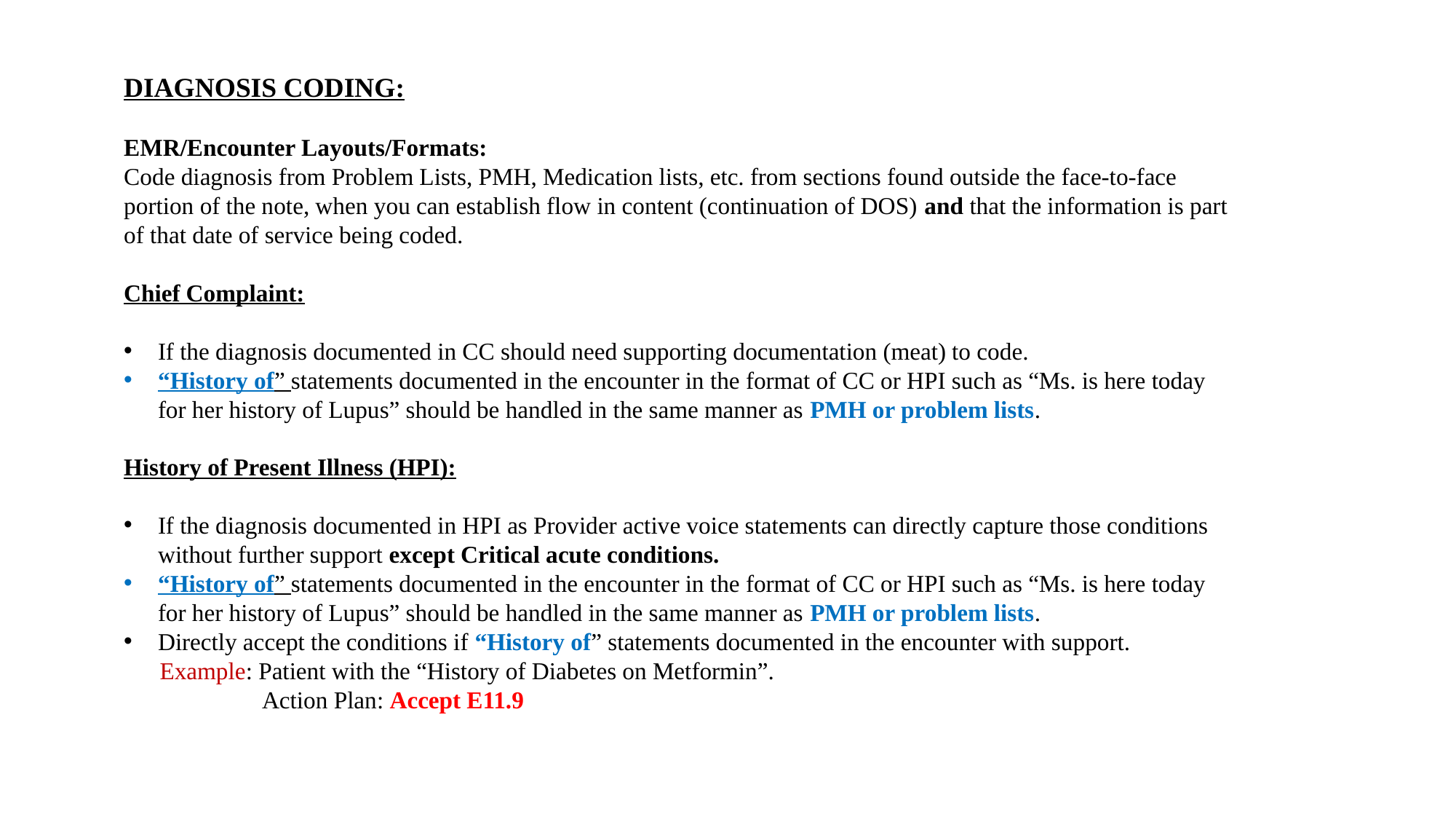

DIAGNOSIS CODING:

EMR/Encounter Layouts/Formats:
Code diagnosis from Problem Lists, PMH, Medication lists, etc. from sections found outside the face-to-face portion of the note, when you can establish flow in content (continuation of DOS) and that the information is part of that date of service being coded.

Chief Complaint:

If the diagnosis documented in CC should need supporting documentation (meat) to code.
“History of” statements documented in the encounter in the format of CC or HPI such as “Ms. is here today for her history of Lupus” should be handled in the same manner as PMH or problem lists.

History of Present Illness (HPI):

If the diagnosis documented in HPI as Provider active voice statements can directly capture those conditions without further support except Critical acute conditions.
“History of” statements documented in the encounter in the format of CC or HPI such as “Ms. is here today for her history of Lupus” should be handled in the same manner as PMH or problem lists.
Directly accept the conditions if “History of” statements documented in the encounter with support.
      Example: Patient with the “History of Diabetes on Metformin”.
                       Action Plan: Accept E11.9